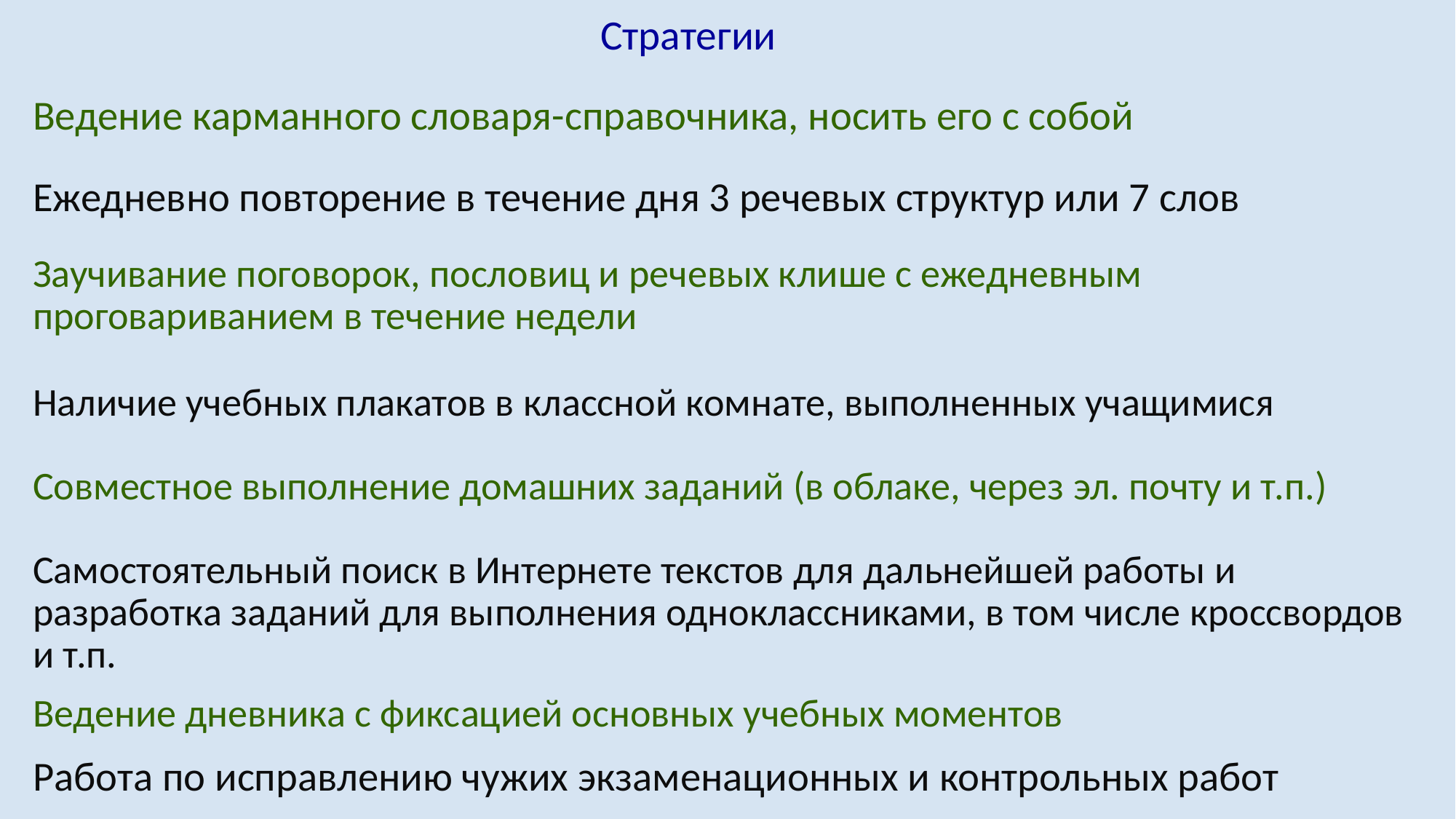

# Стратегии
Ведение карманного словаря-справочника, носить его с собой
Ежедневно повторение в течение дня 3 речевых структур или 7 слов
Заучивание поговорок, пословиц и речевых клише с ежедневным
проговариванием в течение недели
Наличие учебных плакатов в классной комнате, выполненных учащимися
Совместное выполнение домашних заданий (в облаке, через эл. почту и т.п.)
Самостоятельный поиск в Интернете текстов для дальнейшей работы и разработка заданий для выполнения одноклассниками, в том числе кроссвордов и т.п.
Ведение дневника с фиксацией основных учебных моментов
Работа по исправлению чужих экзаменационных и контрольных работ